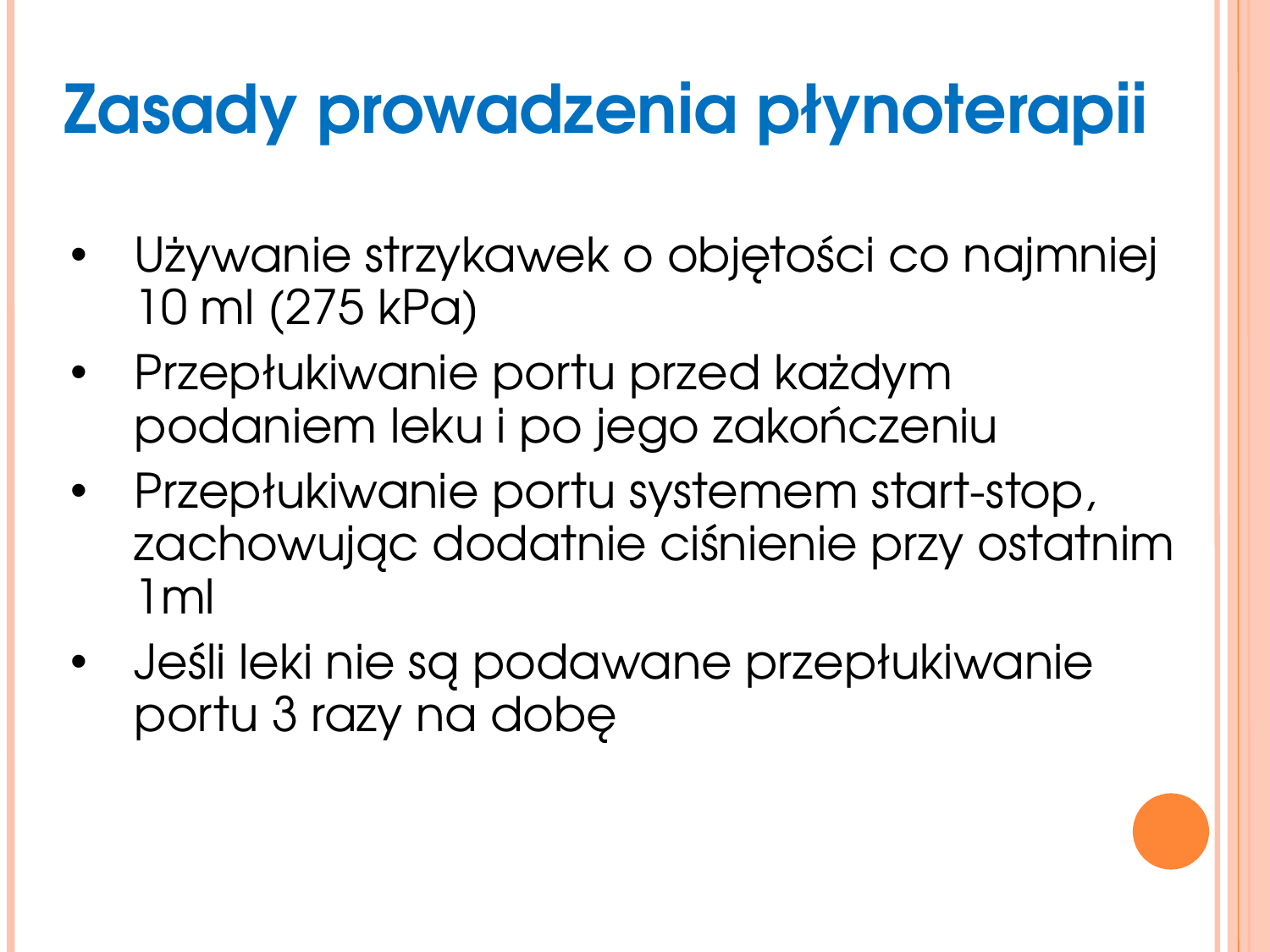

Zasady prowadzenia płynoterapii
Używanie strzykawek o objętości co najmniej 10 ml (275 kPa)
Przepłukiwanie portu przed każdym podaniem leku i po jego zakończeniu
Przepłukiwanie portu systemem start-stop, zachowując dodatnie ciśnienie przy ostatnim 1ml
Jeśli leki nie są podawane przepłukiwanie portu 3 razy na dobę